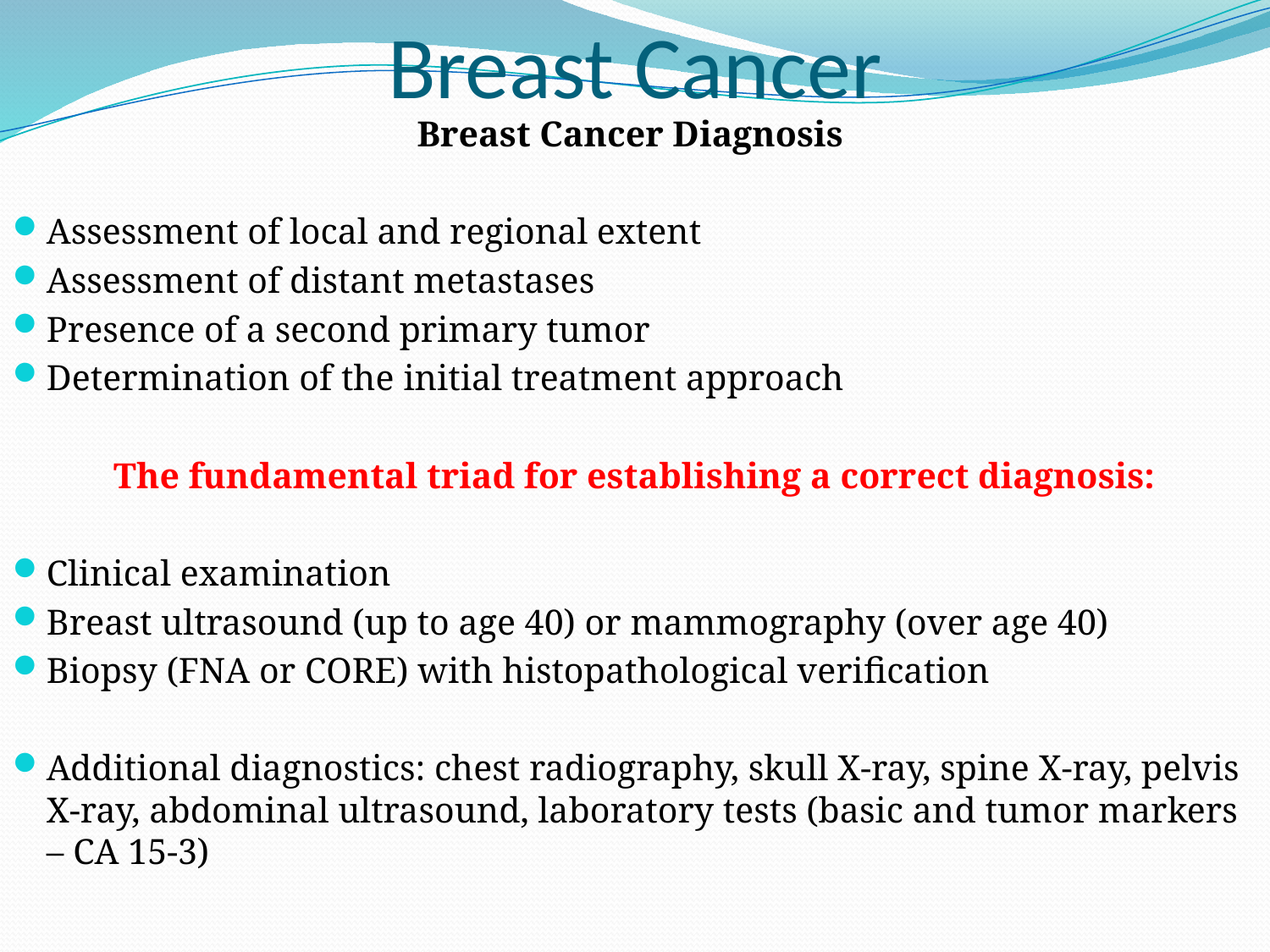

# Breast Cancer
Breast Cancer Diagnosis

Assessment of local and regional extent
Assessment of distant metastases
Presence of a second primary tumor
Determination of the initial treatment approach

The fundamental triad for establishing a correct diagnosis:

Clinical examination
Breast ultrasound (up to age 40) or mammography (over age 40)
Biopsy (FNA or CORE) with histopathological verification

Additional diagnostics: chest radiography, skull X-ray, spine X-ray, pelvis X-ray, abdominal ultrasound, laboratory tests (basic and tumor markers – CA 15-3)